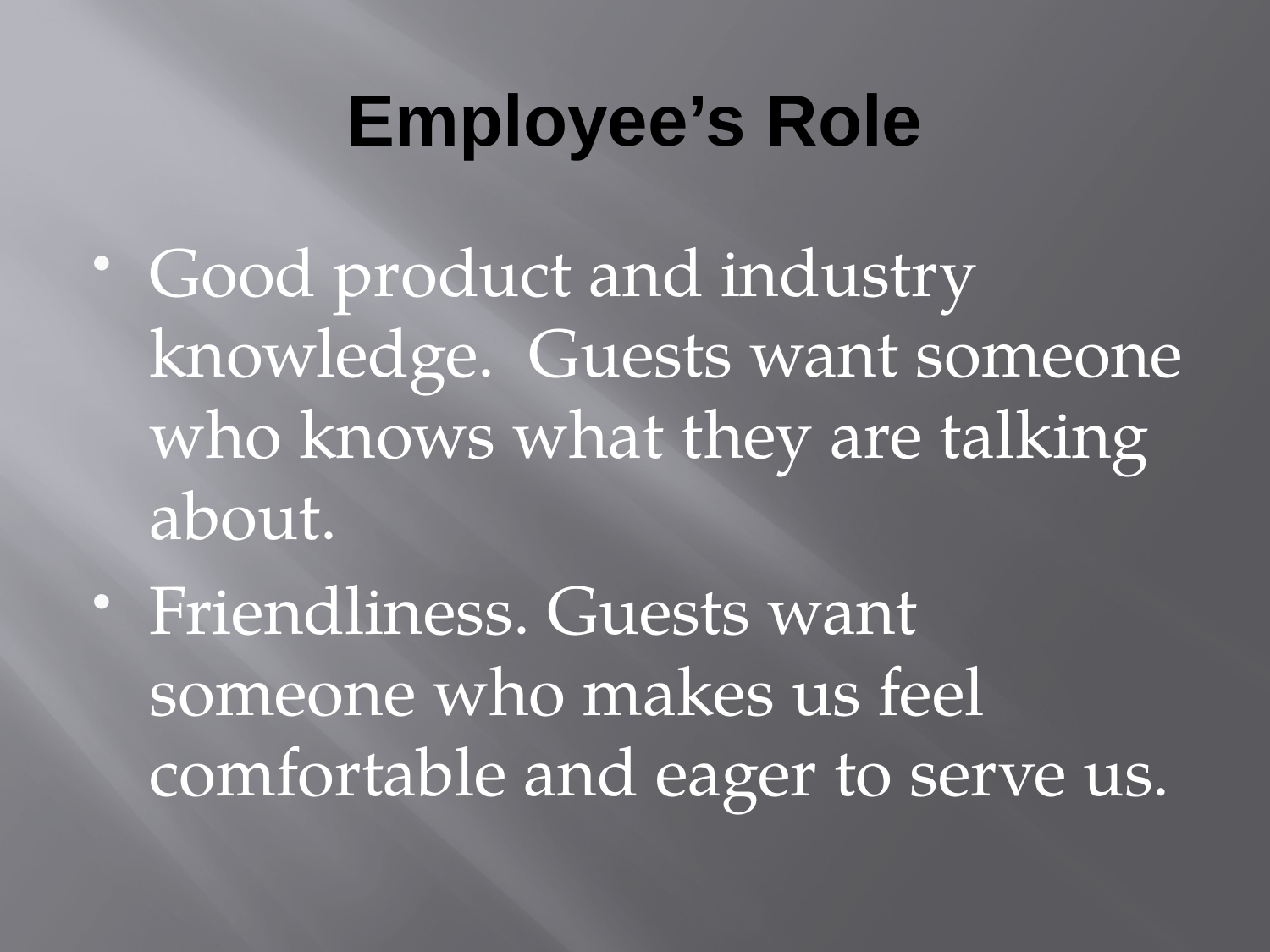

# Employee’s Role
Good product and industry knowledge.  Guests want someone who knows what they are talking about.
Friendliness. Guests want someone who makes us feel comfortable and eager to serve us.